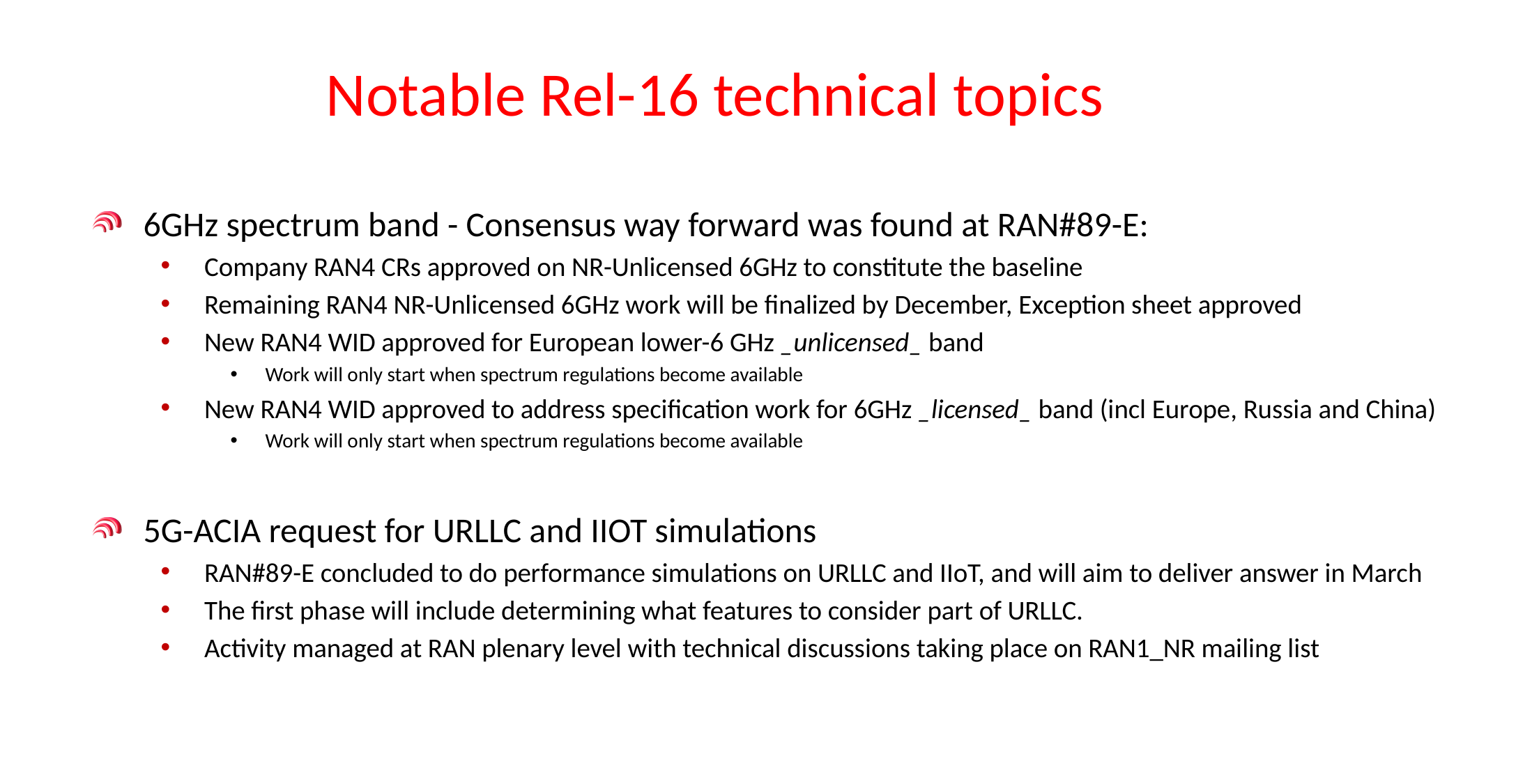

# Notable Rel-16 technical topics

6GHz spectrum band - Consensus way forward was found at RAN#89-E:
Company RAN4 CRs approved on NR-Unlicensed 6GHz to constitute the baseline
Remaining RAN4 NR-Unlicensed 6GHz work will be finalized by December, Exception sheet approved
New RAN4 WID approved for European lower-6 GHz _unlicensed_ band
Work will only start when spectrum regulations become available
New RAN4 WID approved to address specification work for 6GHz _licensed_ band (incl Europe, Russia and China)
Work will only start when spectrum regulations become available

5G-ACIA request for URLLC and IIOT simulations
RAN#89-E concluded to do performance simulations on URLLC and IIoT, and will aim to deliver answer in March
The first phase will include determining what features to consider part of URLLC.
Activity managed at RAN plenary level with technical discussions taking place on RAN1_NR mailing list